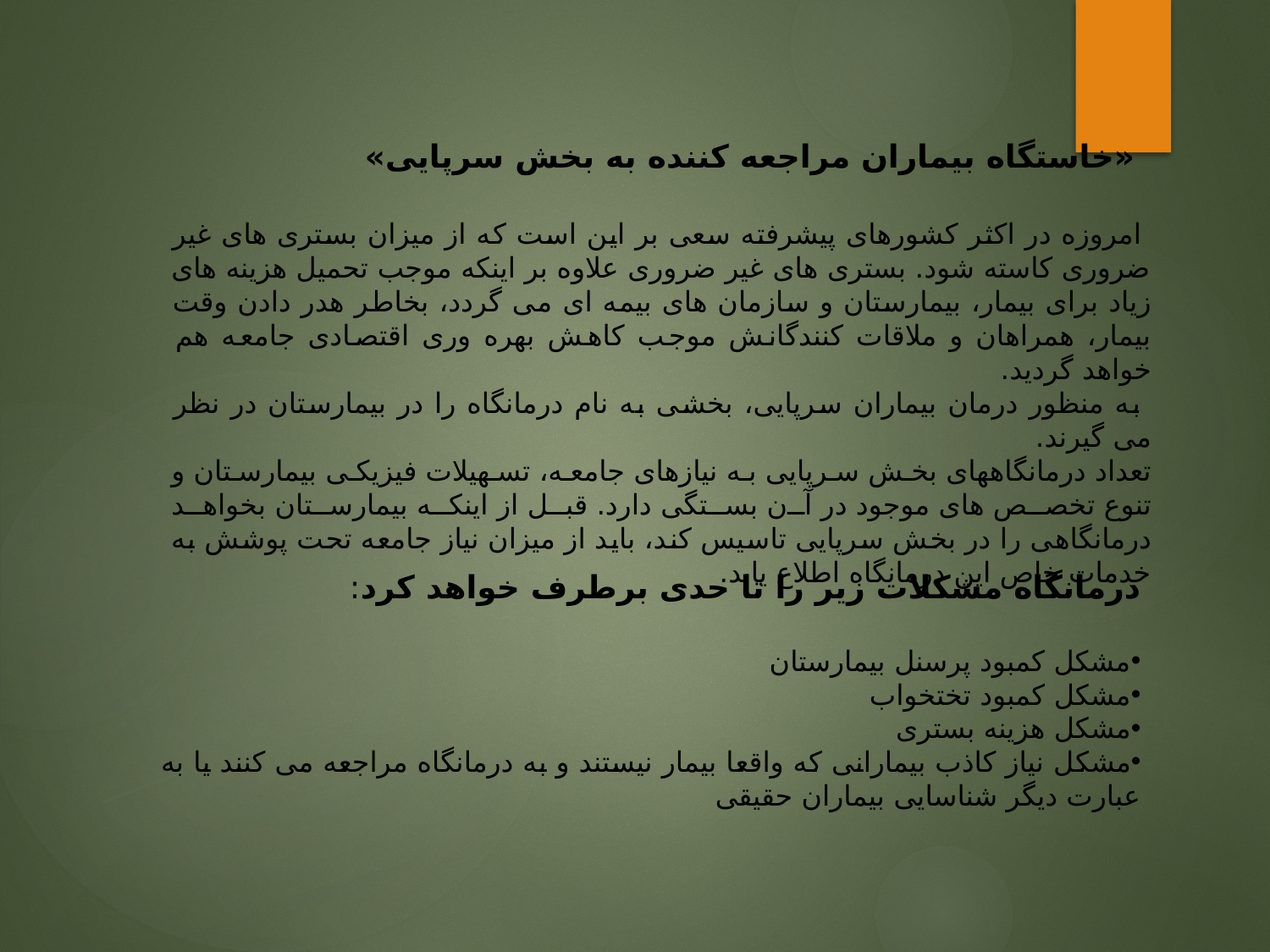

«خاستگاه بیماران مراجعه کننده به بخش سرپایی»

 امروزه در اکثر کشورهای پیشرفته سعی بر این است که از میزان بستری های غیر ضروری کاسته شود. بستری های غیر ضروری علاوه بر اینکه موجب تحمیل هزینه های زیاد برای بیمار، بیمارستان و سازمان های بیمه ای می گردد، بخاطر هدر دادن وقت بیمار، همراهان و ملاقات کنندگانش موجب کاهش بهره وری اقتصادی جامعه هم خواهد گردید.
 به منظور درمان بیماران سرپایی، بخشی به نام درمانگاه را در بیمارستان در نظر می گیرند.
تعداد درمانگاههای بخش سرپایی به نیازهای جامعه، تسهیلات فیزیکی بیمارستان و تنوع تخصص های موجود در آن بستگی دارد. قبل از اینکه بیمارستان بخواهد درمانگاهی را در بخش سرپایی تاسیس کند، باید از میزان نیاز جامعه تحت پوشش به خدمات خاص این درمانگاه اطلاع یابد.
درمانگاه مشکلات زیر را تا حدی برطرف خواهد کرد:

مشکل کمبود پرسنل بیمارستان
مشکل کمبود تختخواب
مشکل هزینه بستری
مشکل نیاز کاذب بیمارانی که واقعا بیمار نیستند و به درمانگاه مراجعه می کنند یا به عبارت دیگر شناسایی بیماران حقیقی